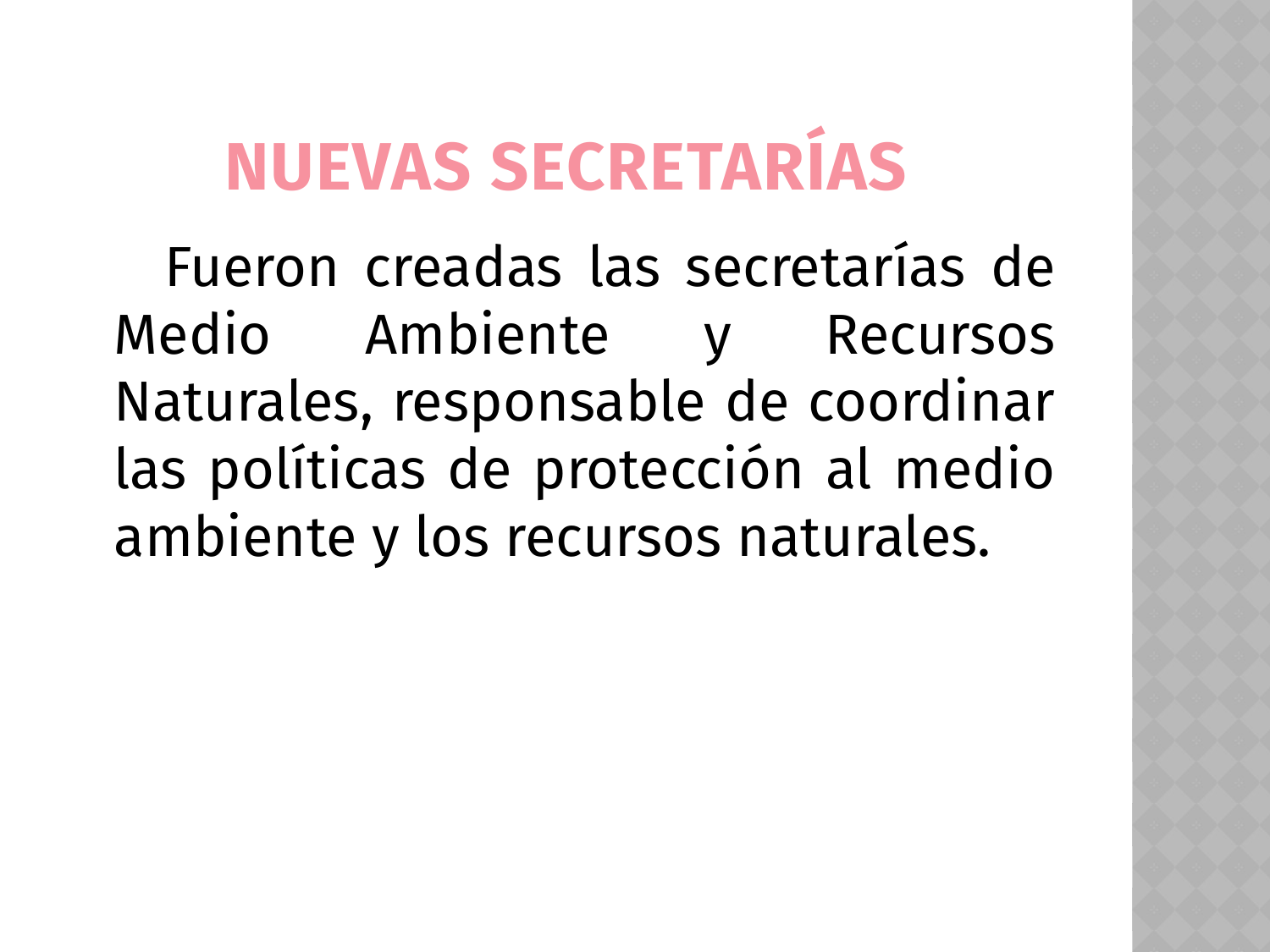

# Nuevas Secretarías
    Fueron creadas las secretarías de Medio Ambiente y Recursos Naturales, responsable de coordinar las políticas de protección al medio ambiente y los recursos naturales.